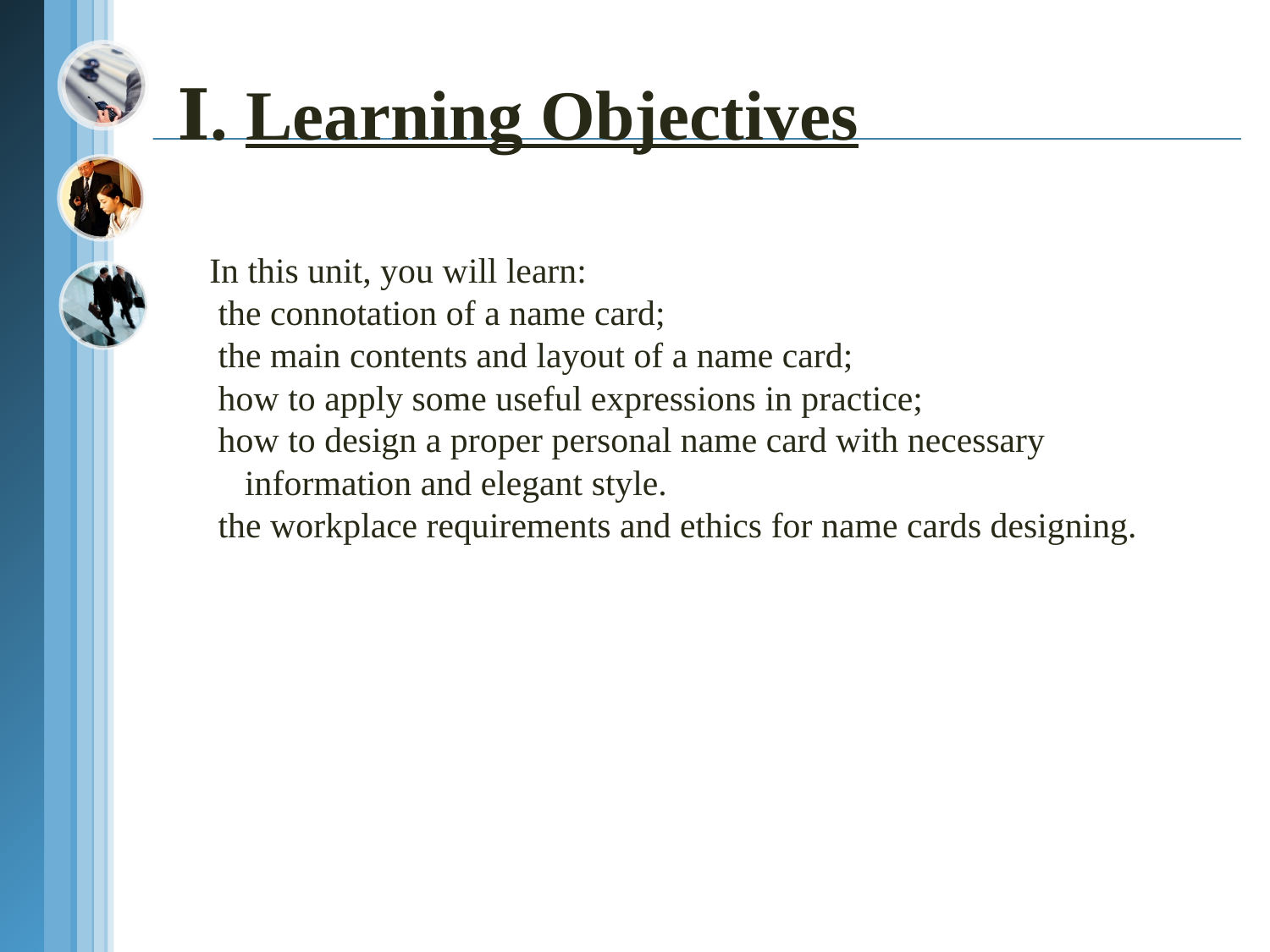

# Ⅰ. Learning Objectives
In this unit, you will learn:
 the connotation of a name card;
 the main contents and layout of a name card;
 how to apply some useful expressions in practice;
 how to design a proper personal name card with necessary
    information and elegant style.
 the workplace requirements and ethics for name cards designing.